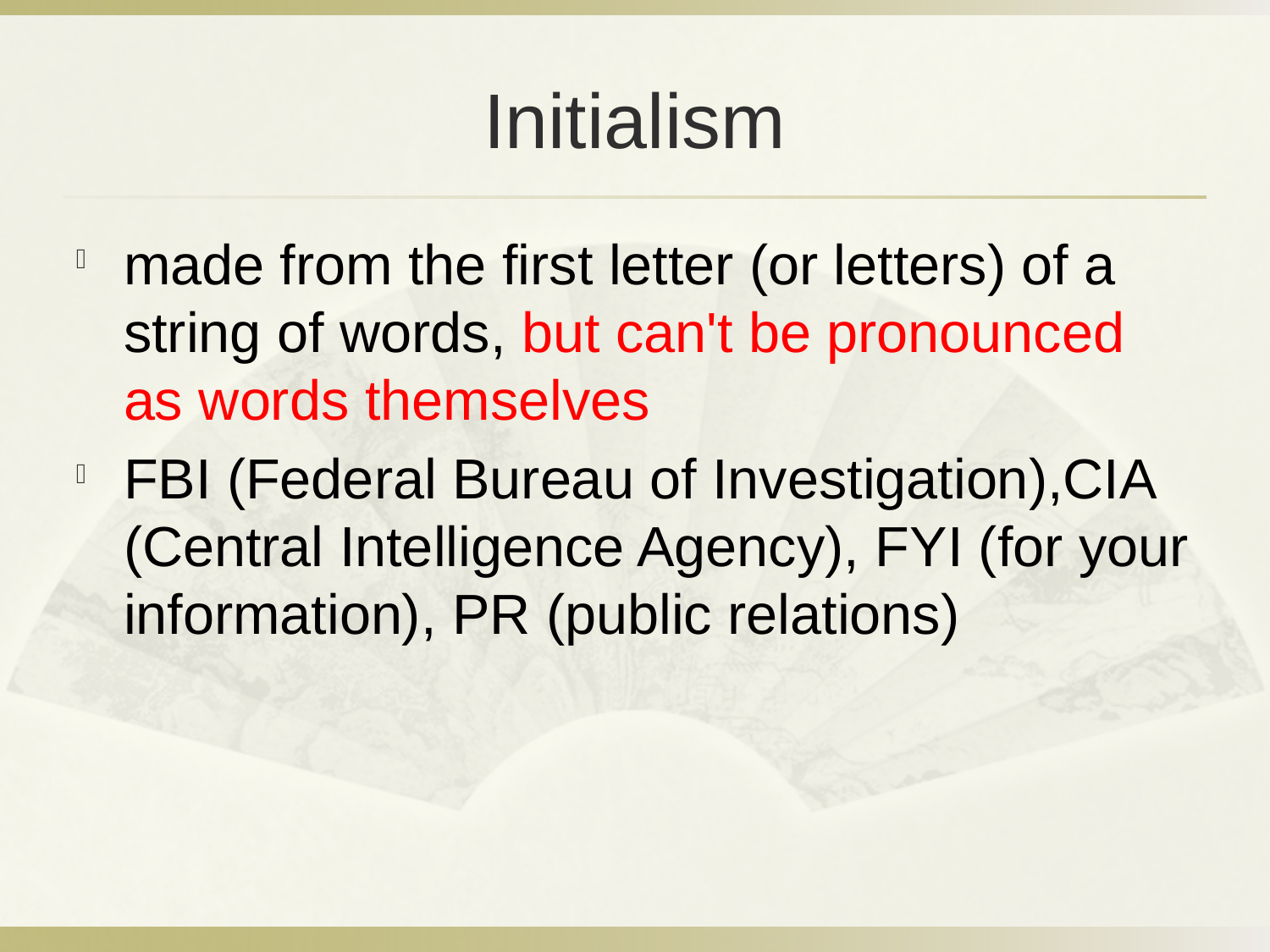

# Initialism
made from the first letter (or letters) of a string of words, but can't be pronounced as words themselves
FBI (Federal Bureau of Investigation),CIA (Central Intelligence Agency), FYI (for your information), PR (public relations)